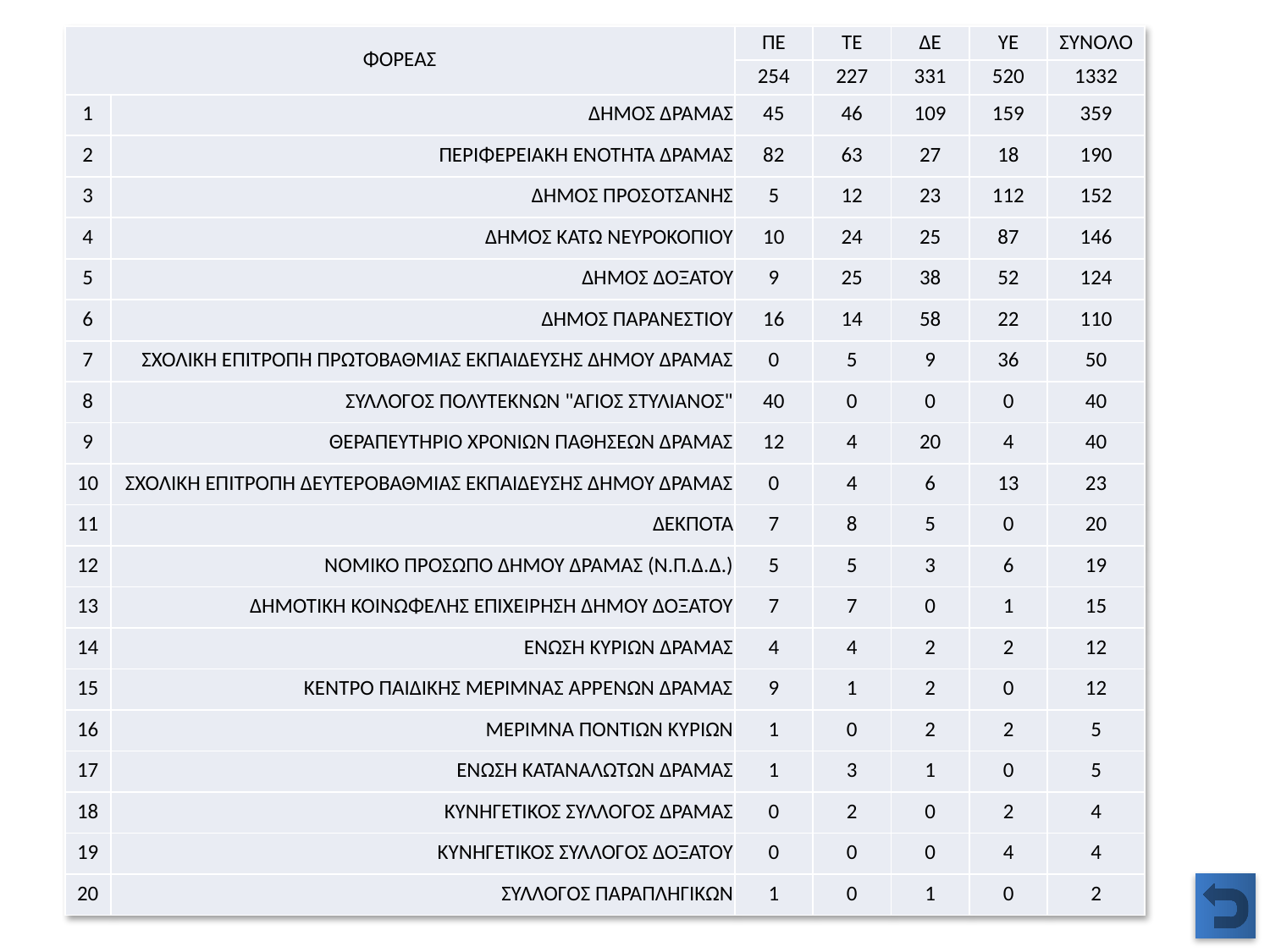

| ΦΟΡΕΑΣ |  | ΠΕ | ΤΕ | ΔΕ | ΥΕ | ΣΥΝΟΛΟ |
| --- | --- | --- | --- | --- | --- | --- |
|  |  | 254 | 227 | 331 | 520 | 1332 |
| 1 | ΔΗΜΟΣ ΔΡΑΜΑΣ | 45 | 46 | 109 | 159 | 359 |
| 2 | ΠΕΡΙΦΕΡΕΙΑΚΗ ΕΝΟΤΗΤΑ ΔΡΑΜΑΣ | 82 | 63 | 27 | 18 | 190 |
| 3 | ΔΗΜΟΣ ΠΡΟΣΟΤΣΑΝΗΣ | 5 | 12 | 23 | 112 | 152 |
| 4 | ΔΗΜΟΣ ΚΑΤΩ ΝΕΥΡΟΚΟΠΙΟΥ | 10 | 24 | 25 | 87 | 146 |
| 5 | ΔΗΜΟΣ ΔΟΞΑΤΟΥ | 9 | 25 | 38 | 52 | 124 |
| 6 | ΔΗΜΟΣ ΠΑΡΑΝΕΣΤΙΟΥ | 16 | 14 | 58 | 22 | 110 |
| 7 | ΣΧΟΛΙΚΗ ΕΠΙΤΡΟΠΗ ΠΡΩΤΟΒΑΘΜΙΑΣ ΕΚΠΑΙΔΕΥΣΗΣ ΔΗΜΟΥ ΔΡΑΜΑΣ | 0 | 5 | 9 | 36 | 50 |
| 8 | ΣΥΛΛΟΓΟΣ ΠΟΛΥΤΕΚΝΩΝ "ΑΓΙΟΣ ΣΤΥΛΙΑΝΟΣ" | 40 | 0 | 0 | 0 | 40 |
| 9 | ΘΕΡΑΠΕΥΤΗΡΙΟ ΧΡΟΝΙΩΝ ΠΑΘΗΣΕΩΝ ΔΡΑΜΑΣ | 12 | 4 | 20 | 4 | 40 |
| 10 | ΣΧΟΛΙΚΗ ΕΠΙΤΡΟΠΗ ΔΕΥΤΕΡΟΒΑΘΜΙΑΣ ΕΚΠΑΙΔΕΥΣΗΣ ΔΗΜΟΥ ΔΡΑΜΑΣ | 0 | 4 | 6 | 13 | 23 |
| 11 | ΔΕΚΠΟΤΑ | 7 | 8 | 5 | 0 | 20 |
| 12 | ΝΟΜΙΚΟ ΠΡΟΣΩΠΟ ΔΗΜΟΥ ΔΡΑΜΑΣ (Ν.Π.Δ.Δ.) | 5 | 5 | 3 | 6 | 19 |
| 13 | ΔΗΜΟΤΙΚΗ ΚΟΙΝΩΦΕΛΗΣ ΕΠΙΧΕΙΡΗΣΗ ΔΗΜΟΥ ΔΟΞΑΤΟΥ | 7 | 7 | 0 | 1 | 15 |
| 14 | ΕΝΩΣΗ ΚΥΡΙΩΝ ΔΡΑΜΑΣ | 4 | 4 | 2 | 2 | 12 |
| 15 | ΚΕΝΤΡΟ ΠΑΙΔΙΚΗΣ ΜΕΡΙΜΝΑΣ ΑΡΡΕΝΩΝ ΔΡΑΜΑΣ | 9 | 1 | 2 | 0 | 12 |
| 16 | ΜΕΡΙΜΝΑ ΠΟΝΤΙΩΝ ΚΥΡΙΩΝ | 1 | 0 | 2 | 2 | 5 |
| 17 | ΕΝΩΣΗ ΚΑΤΑΝΑΛΩΤΩΝ ΔΡΑΜΑΣ | 1 | 3 | 1 | 0 | 5 |
| 18 | ΚΥΝΗΓΕΤΙΚΟΣ ΣΥΛΛΟΓΟΣ ΔΡΑΜΑΣ | 0 | 2 | 0 | 2 | 4 |
| 19 | ΚΥΝΗΓΕΤΙΚΟΣ ΣΥΛΛΟΓΟΣ ΔΟΞΑΤΟΥ | 0 | 0 | 0 | 4 | 4 |
| 20 | ΣΥΛΛΟΓΟΣ ΠΑΡΑΠΛΗΓΙΚΩΝ | 1 | 0 | 1 | 0 | 2 |